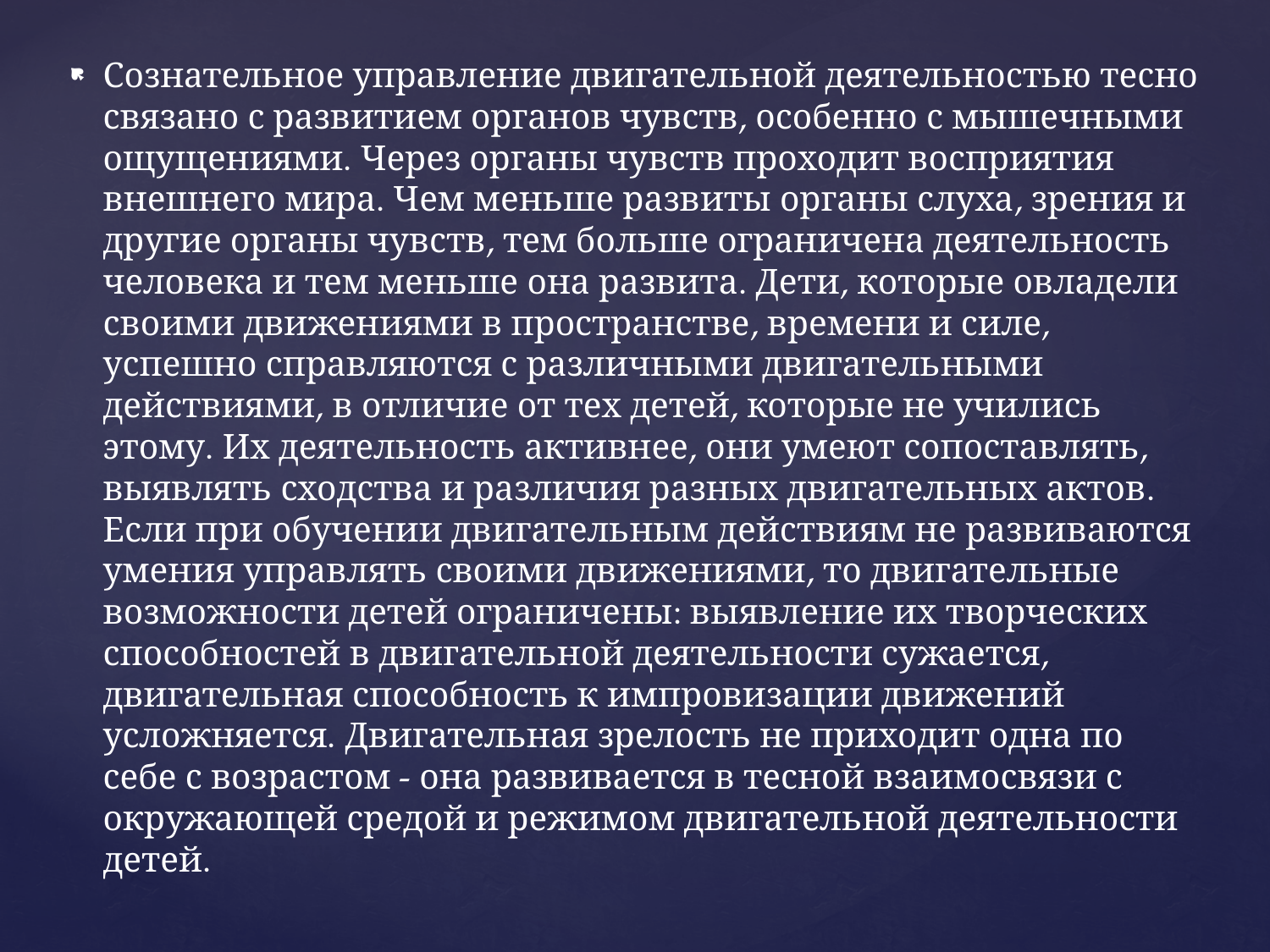

Сознательное управление двигательной деятельностью тесно связано с развитием органов чувств, особенно с мышечными ощущениями. Через органы чувств проходит восприятия внешнего мира. Чем меньше развиты органы слуха, зрения и другие органы чувств, тем больше ограничена деятельность человека и тем меньше она развита. Дети, которые овладели своими движениями в пространстве, времени и силе, успешно справляются с различными двигательными действиями, в отличие от тех детей, которые не учились этому. Их деятельность активнее, они умеют сопоставлять, выявлять сходства и различия разных двигательных актов. Если при обучении двигательным действиям не развиваются умения управлять своими движениями, то двигательные возможности детей ограничены: выявление их творческих способностей в двигательной деятельности сужается, двигательная способность к импровизации движений усложняется. Двигательная зрелость не приходит одна по себе с возрастом - она ​​развивается в тесной взаимосвязи с окружающей средой и режимом двигательной деятельности детей.
#